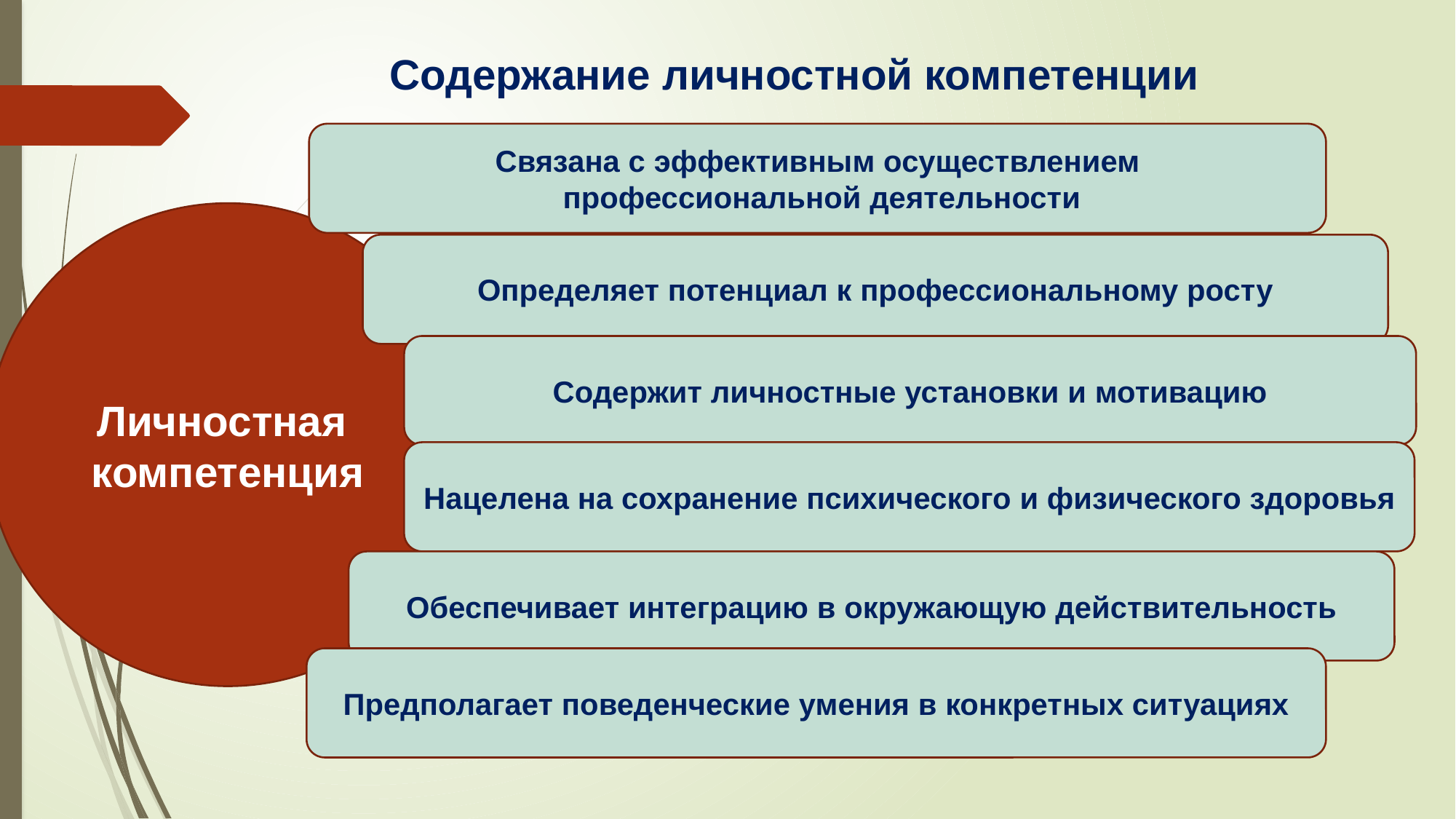

# Содержание личностной компетенции
Связана с эффективным осуществлением
 профессиональной деятельности
Личностная
компетенция
Определяет потенциал к профессиональному росту
Содержит личностные установки и мотивацию
Нацелена на сохранение психического и физического здоровья
Обеспечивает интеграцию в окружающую действительность
Предполагает поведенческие умения в конкретных ситуациях